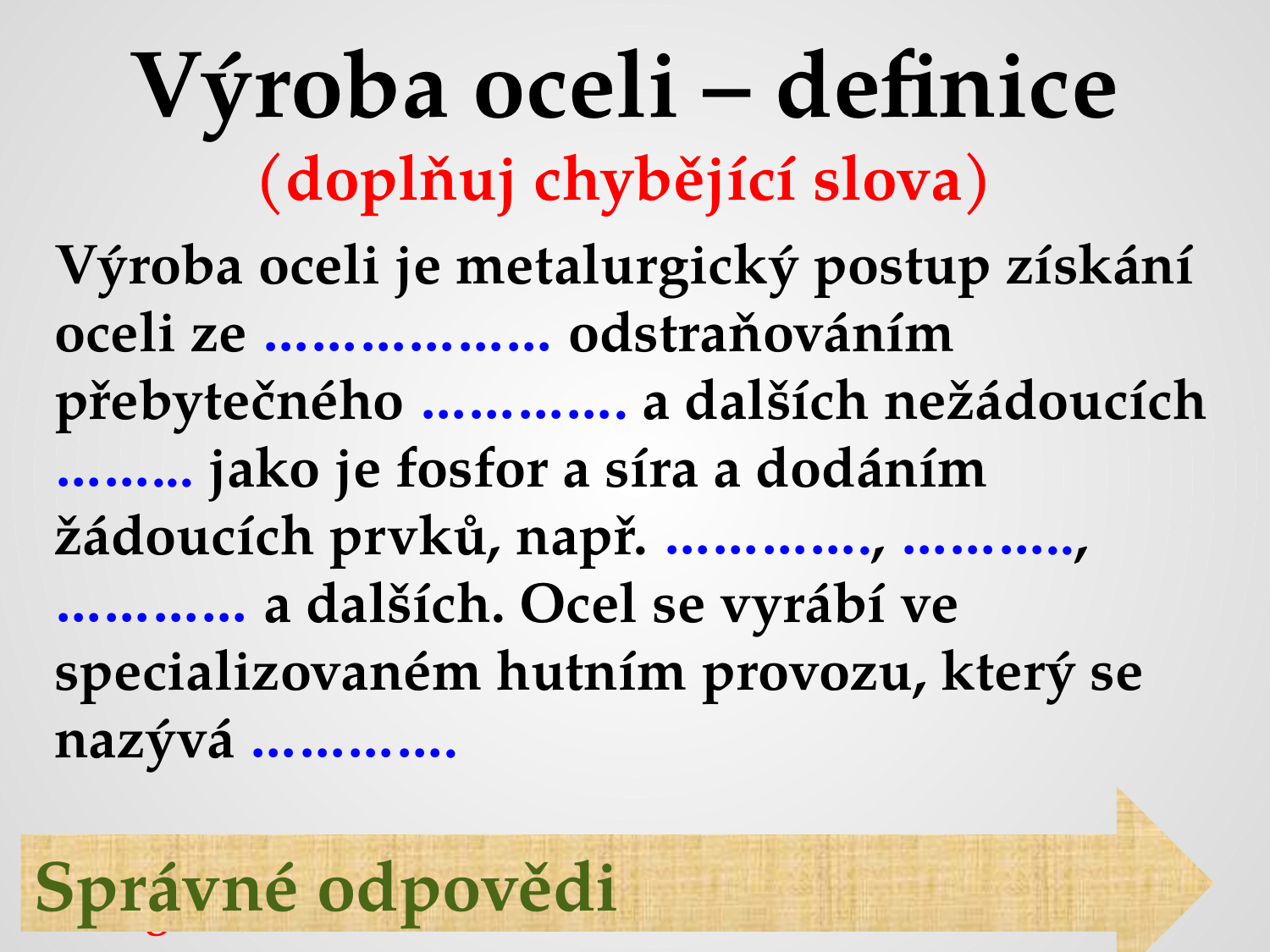

Výroba oceli – definice
(doplňuj chybějící slova)
Výroba oceli je metalurgický postup získání oceli ze ……………… odstraňováním přebytečného …………. a dalších nežádoucích ……... jako je fosfor a síra a dodáním žádoucích prvků, např. …………., ……….., ………… a dalších. Ocel se vyrábí ve specializovaném hutním provozu, který se nazývá ………….
Správné odpovědi

metalurgický, surového železa, uhlíku, prvků, fosfor, síra,
manganu, hliníku, křemíku, hutním, ocelárna